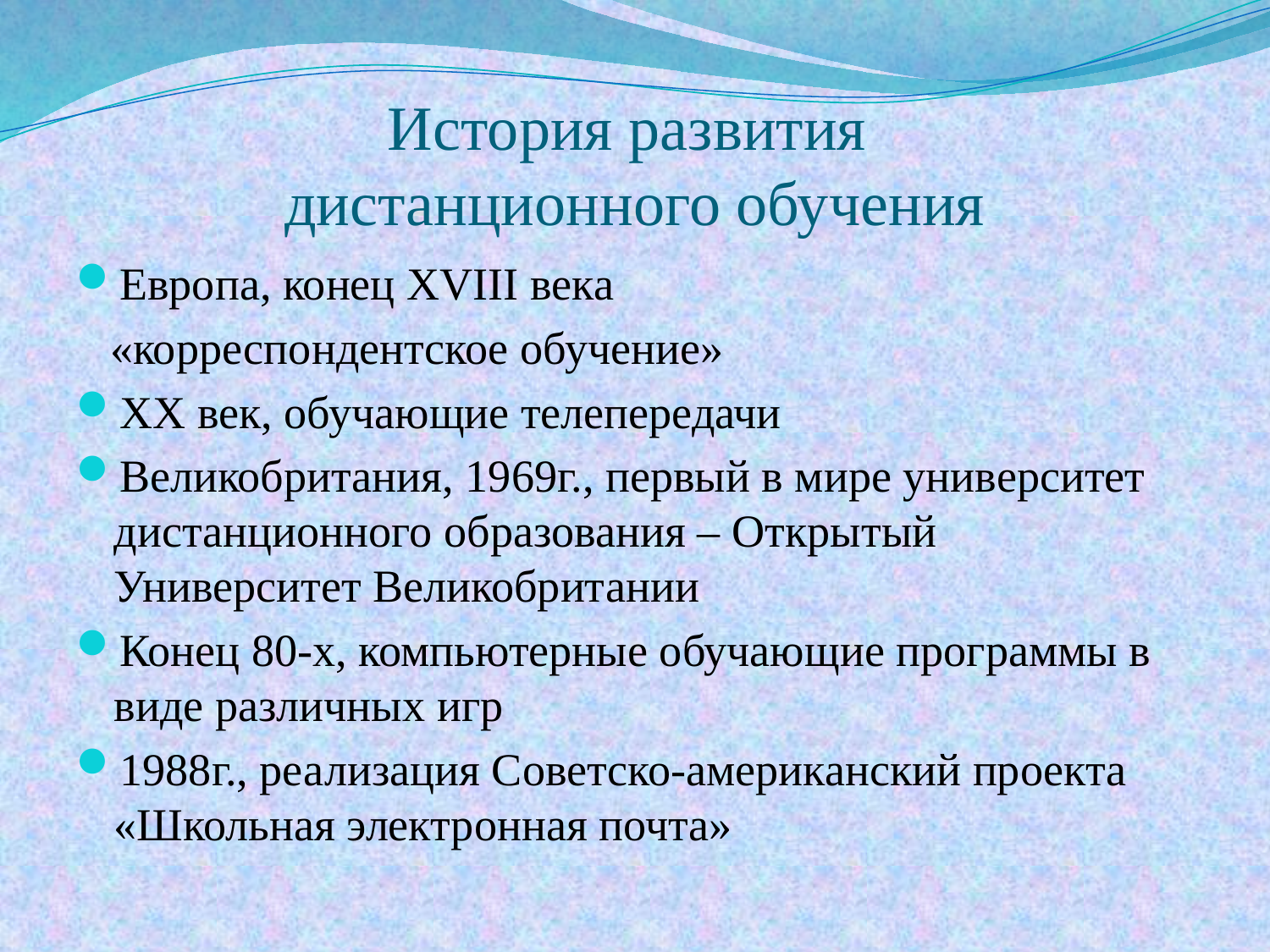

# История развития дистанционного обучения
Европа, конец XVIII века
   «корреспондентское обучение»
XX век, обучающие телепередачи
Великобритания, 1969г., первый в мире университет дистанционного образования – Открытый Университет Великобритании
Конец 80-х, компьютерные обучающие программы в виде различных игр
1988г., реализация Советско-американский проекта «Школьная электронная почта»